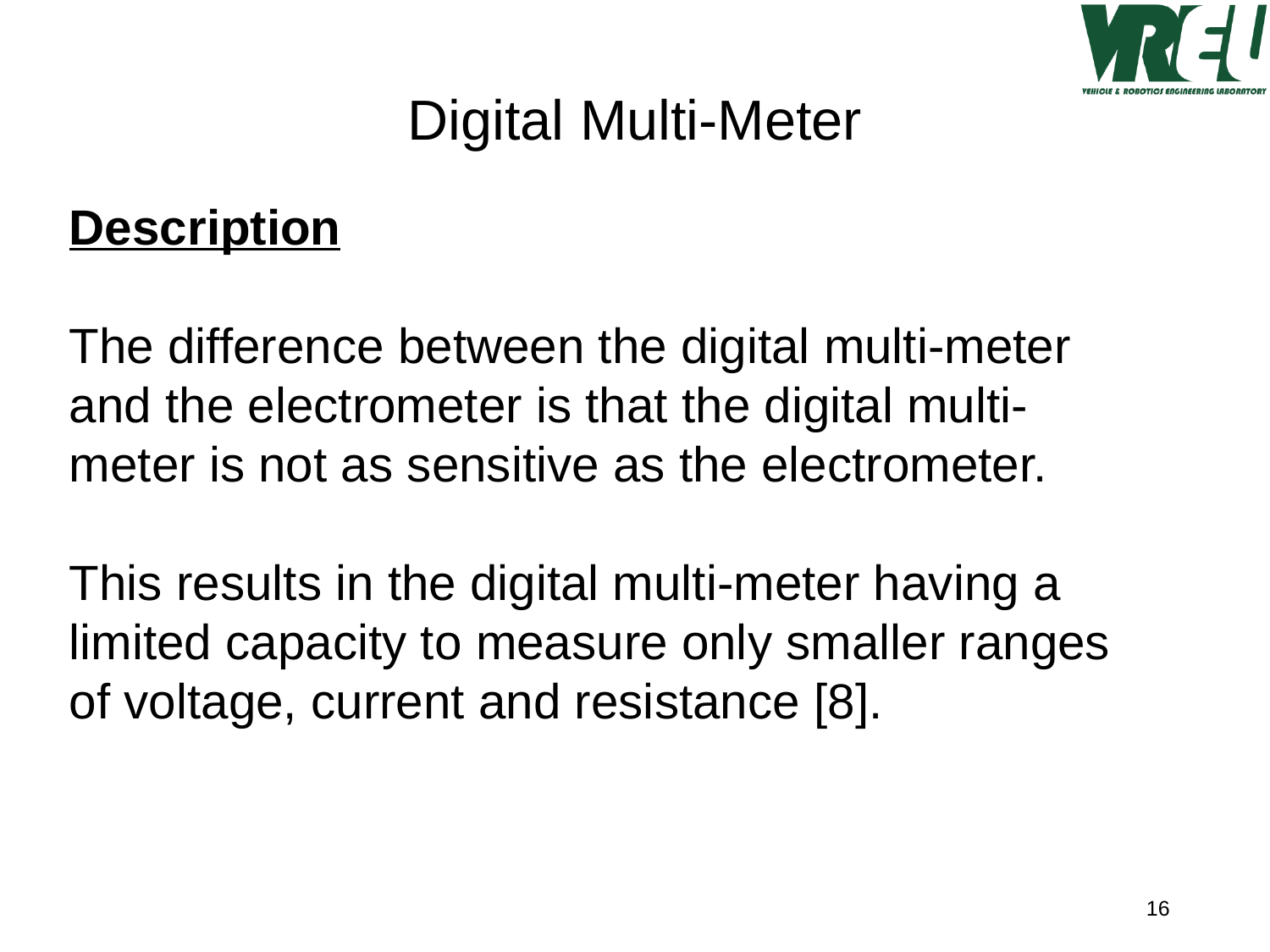

Digital Multi-Meter
Description

The difference between the digital multi-meter and the electrometer is that the digital multi-meter is not as sensitive as the electrometer.

This results in the digital multi-meter having a limited capacity to measure only smaller ranges of voltage, current and resistance [8].

16